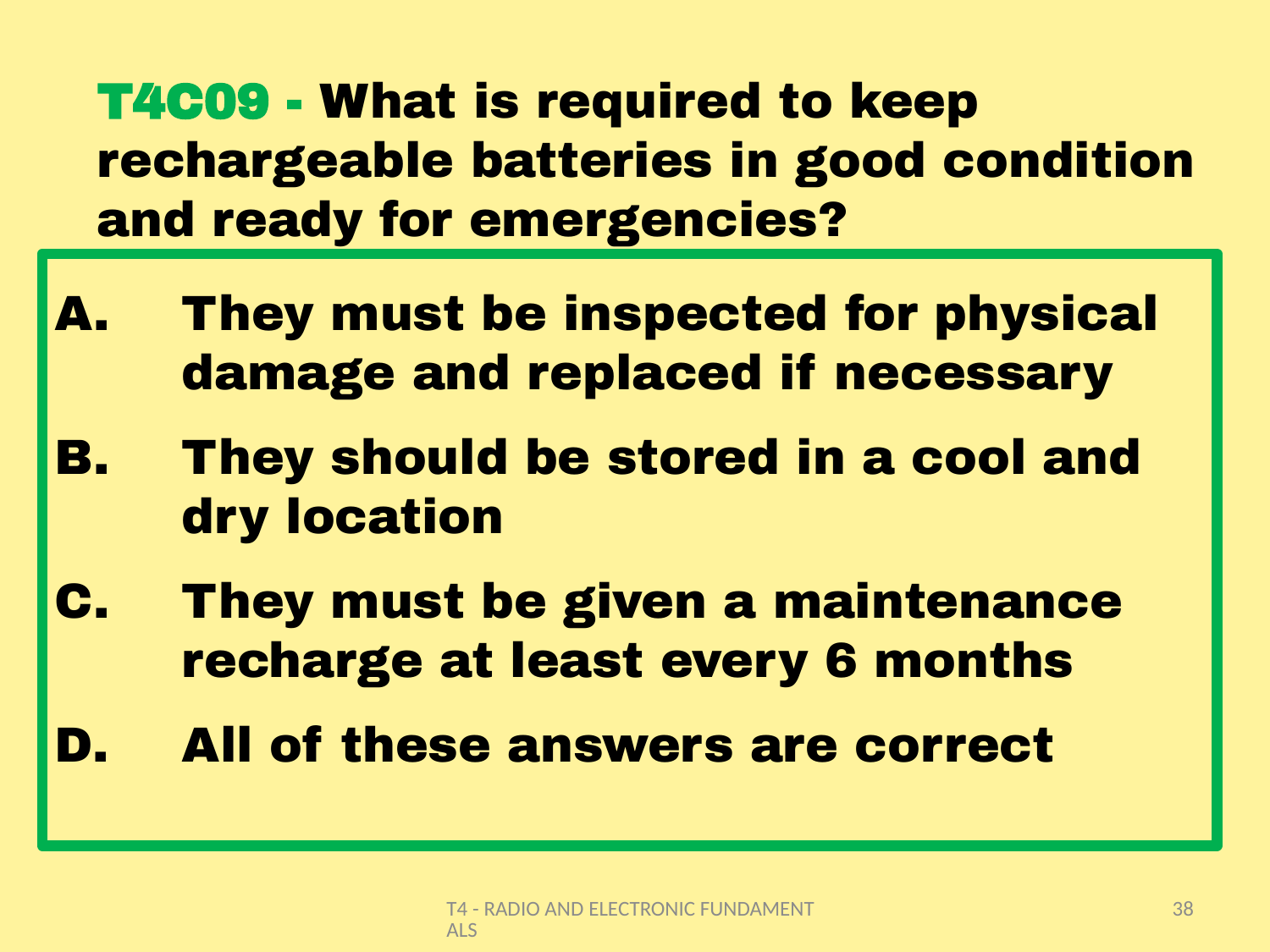

# T4C09 - What is required to keep rechargeable batteries in good condition and ready for emergencies?

They must be inspected for physical damage and replaced if necessary

They should be stored in a cool and dry location

They must be given a maintenance recharge at least every 6 months

All of these answers are correct

T4 - RADIO AND ELECTRONIC FUNDAMENTALS
38